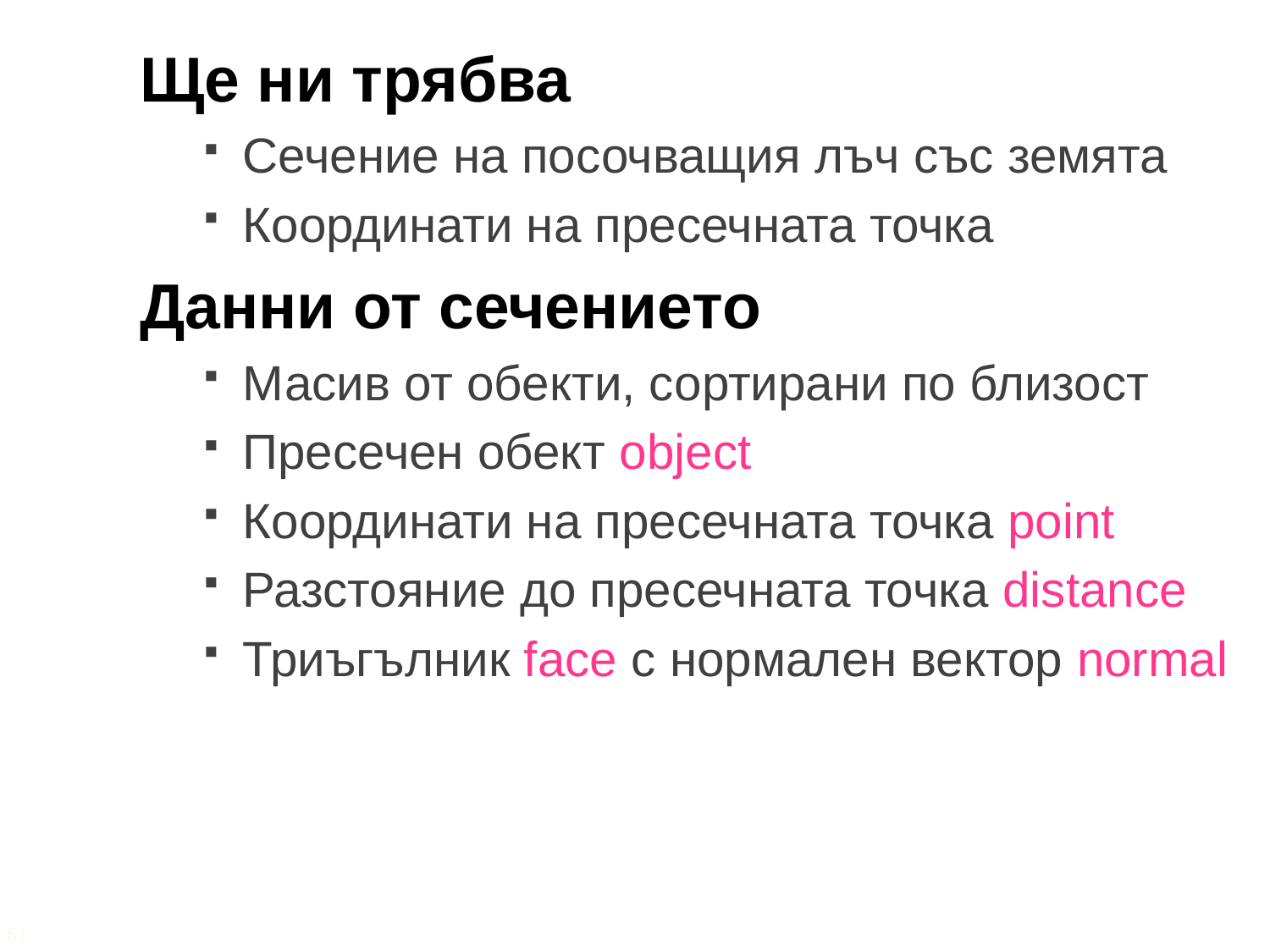

Ще ни трябва
Сечение на посочващия лъч със земята
Координати на пресечната точка
Данни от сечението
Масив от обекти, сортирани по близост
Пресечен обект object
Координати на пресечната точка point
Разстояние до пресечната точка distance
Триъгълник face с нормален вектор normal